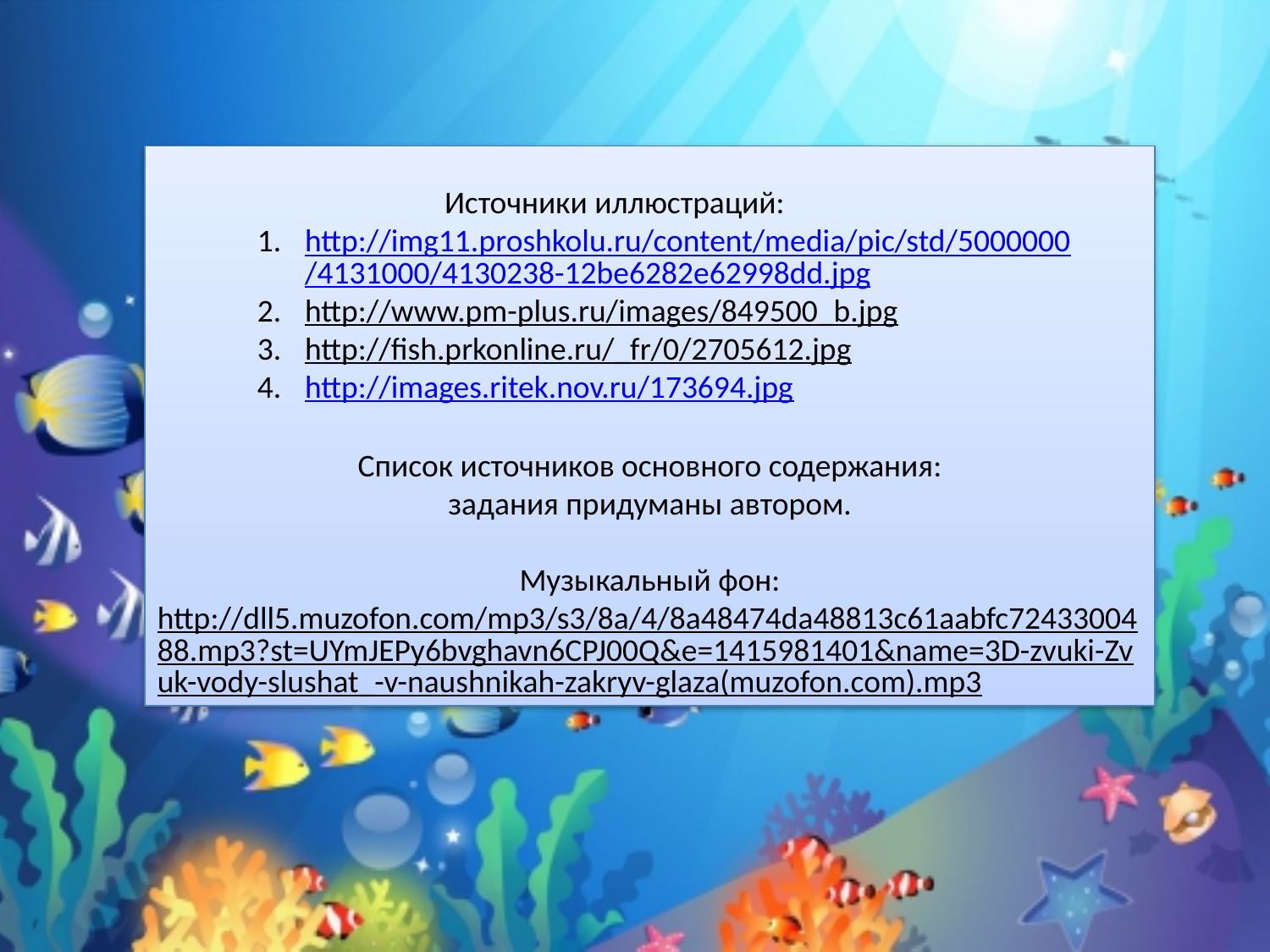

Список источников основного содержания:
задания придуманы автором.

Музыкальный фон:
http://dll5.muzofon.com/mp3/s3/8a/4/8a48474da48813c61aabfc7243300488.mp3?st=UYmJEPy6bvghavn6CPJ00Q&e=1415981401&name=3D-zvuki-Zvuk-vody-slushat_-v-naushnikah-zakryv-glaza(muzofon.com).mp3
                          Источники иллюстраций:
http://img11.proshkolu.ru/content/media/pic/std/5000000/4131000/4130238-12be6282e62998dd.jpg
http://www.pm-plus.ru/images/849500_b.jpg
http://fish.prkonline.ru/_fr/0/2705612.jpg
http://images.ritek.nov.ru/173694.jpg